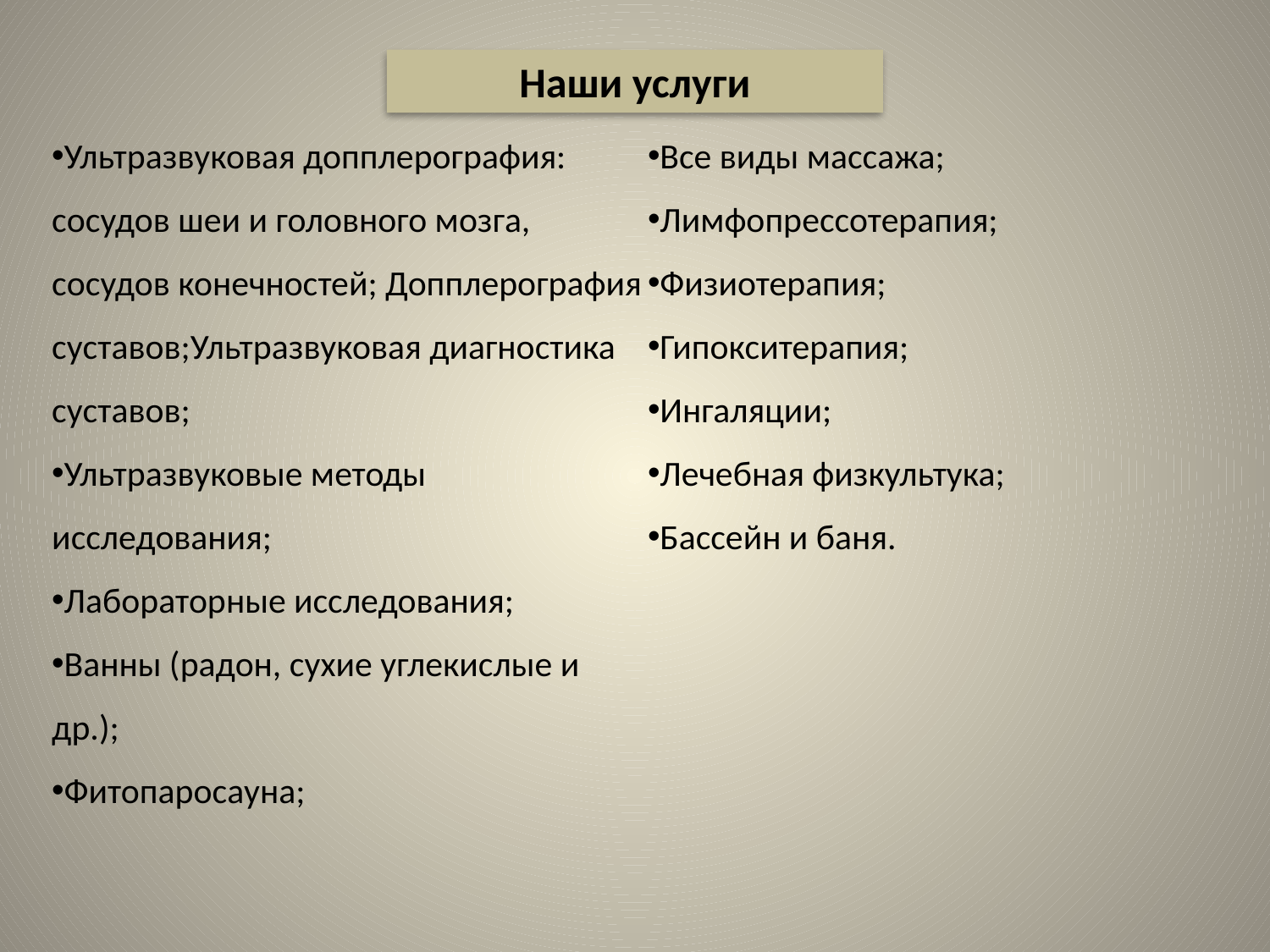

Наши услуги
Ультразвуковая допплерография: сосудов шеи и головного мозга, сосудов конечностей; Допплерография суставов;Ультразвуковая диагностика суставов;
Ультразвуковые методы исследования;
Лабораторные исследования;
Ванны (радон, сухие углекислые и др.);
Фитопаросауна;
Все виды массажа;
Лимфопрессотерапия;
Физиотерапия;
Гипокситерапия;
Ингаляции;
Лечебная физкультука;
Бассейн и баня.